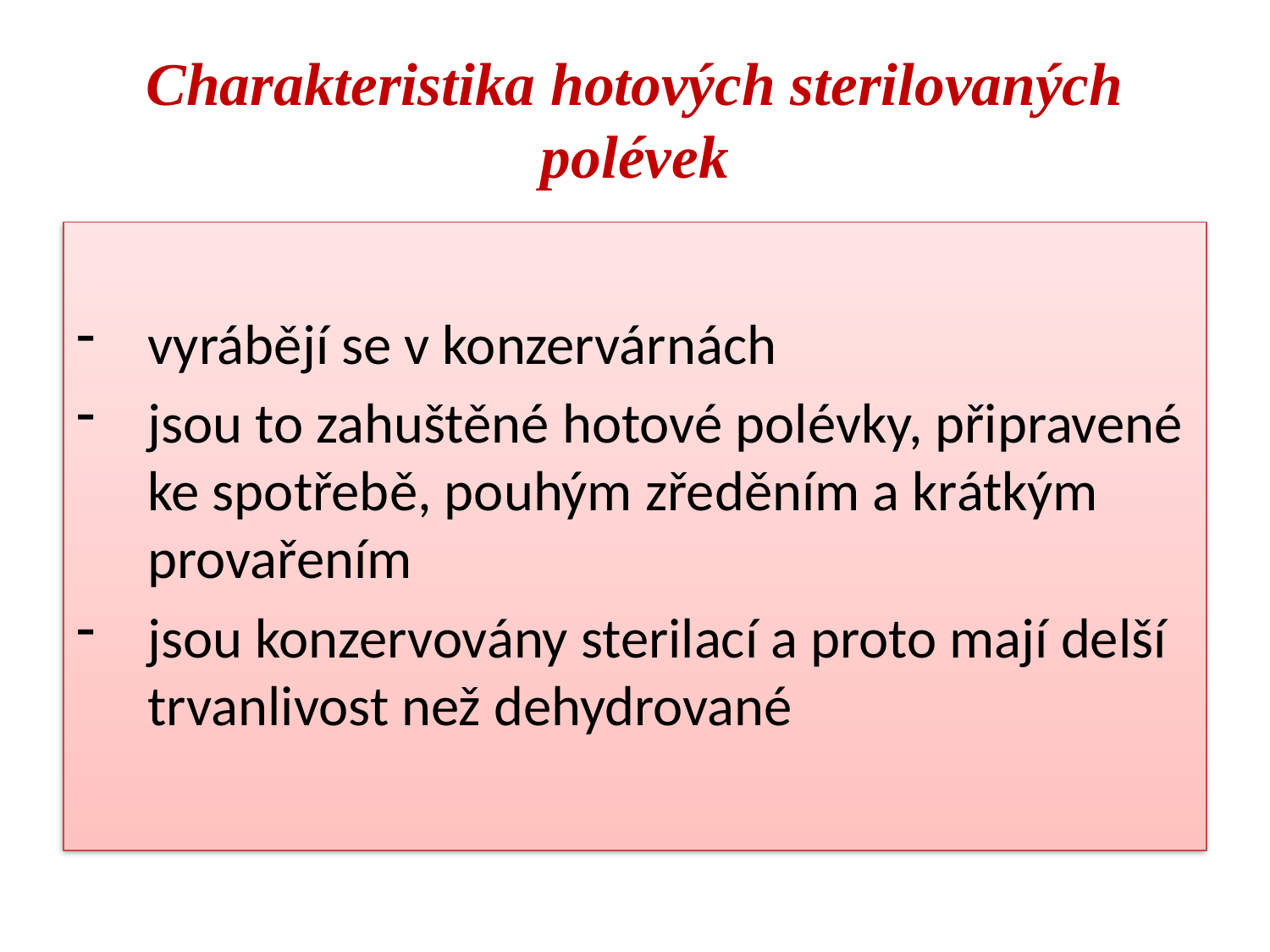

# Charakteristika hotových sterilovaných polévek

vyrábějí se v konzervárnách
jsou to zahuštěné hotové polévky, připravené ke spotřebě, pouhým zředěním a krátkým provařením
jsou konzervovány sterilací a proto mají delší trvanlivost než dehydrované